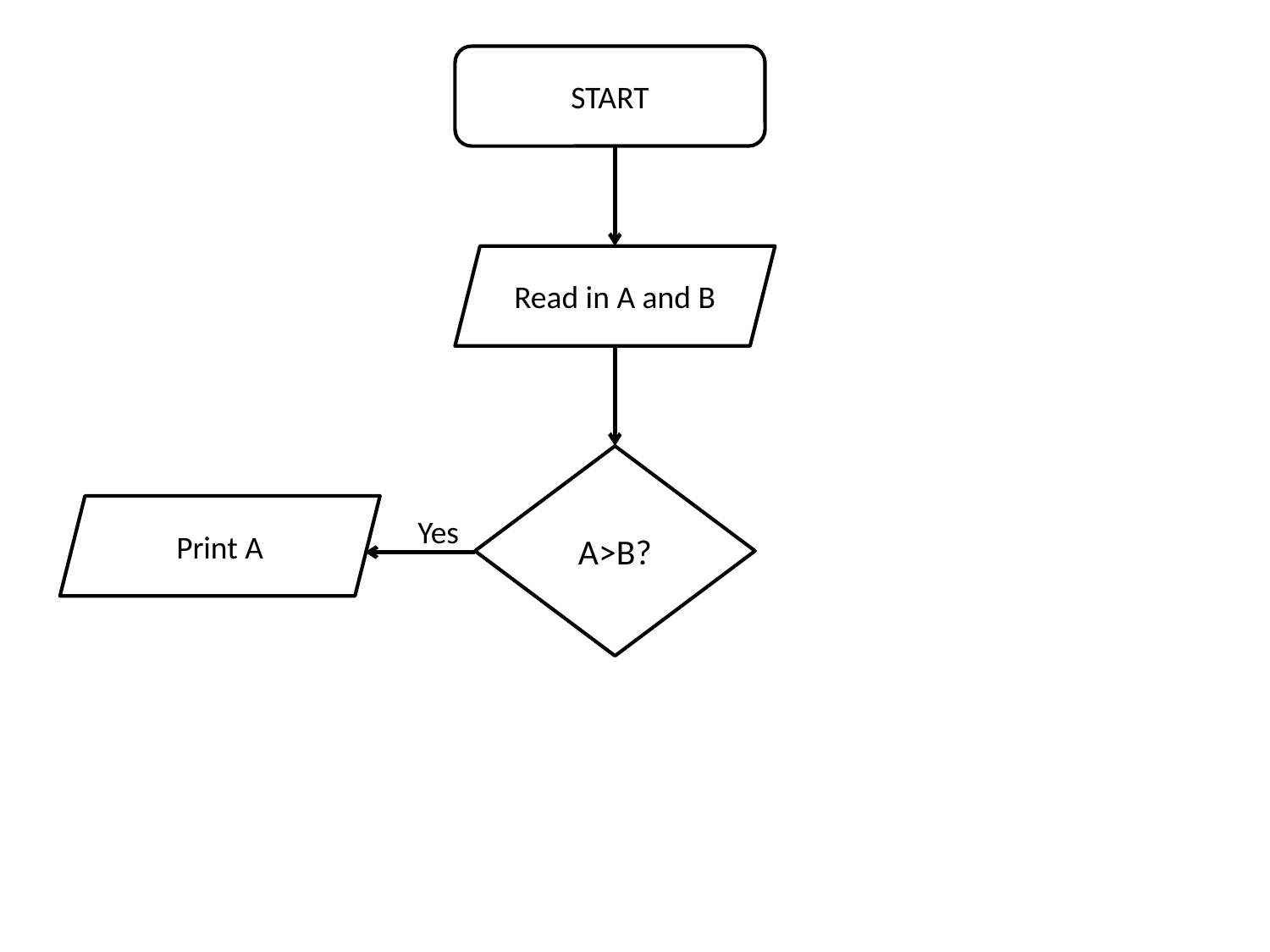

START
Read in A and B
A>B?
Print A
Yes